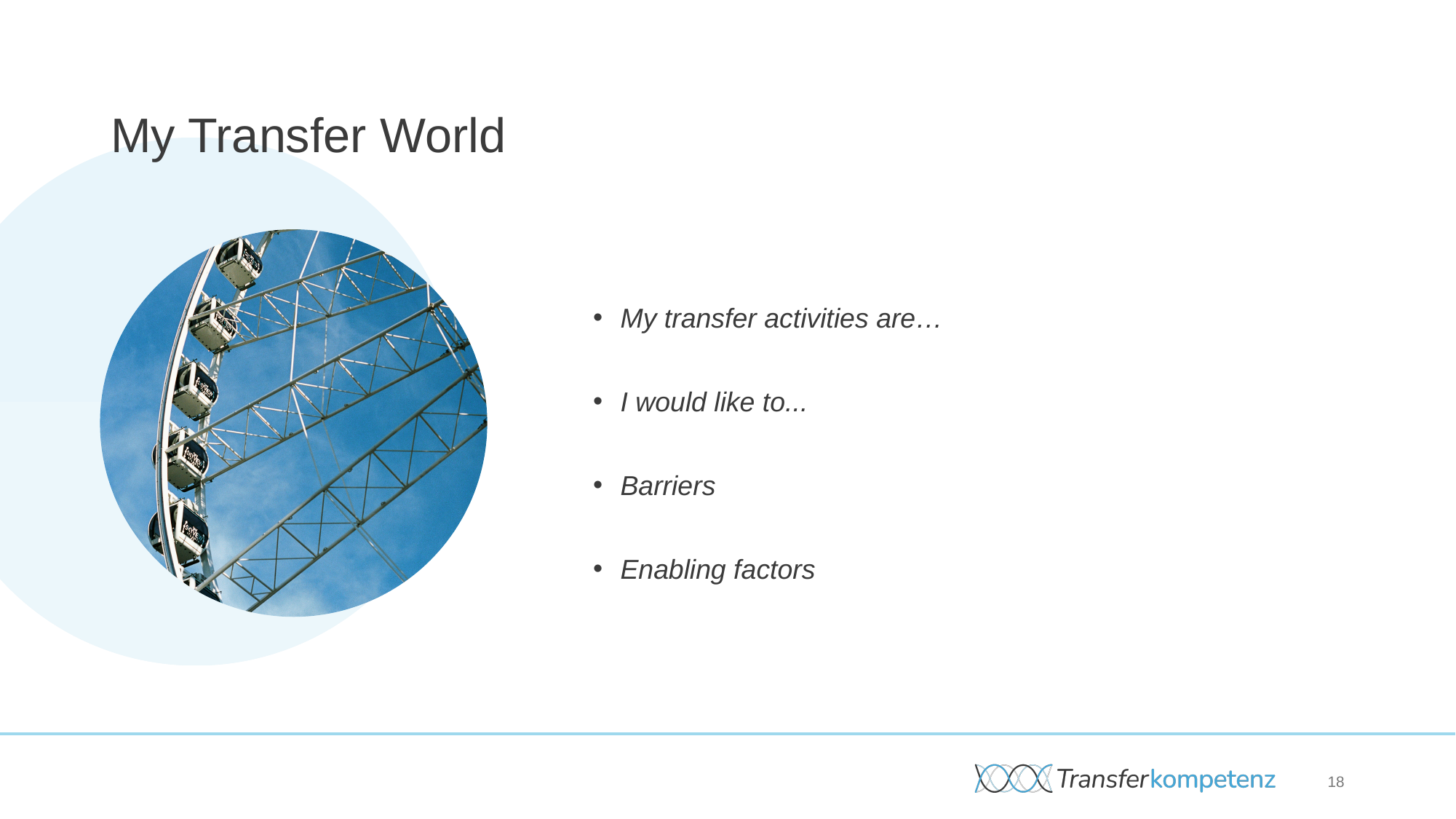

# My Transfer World

My transfer activities are…
I would like to...
Barriers
Enabling factors
18